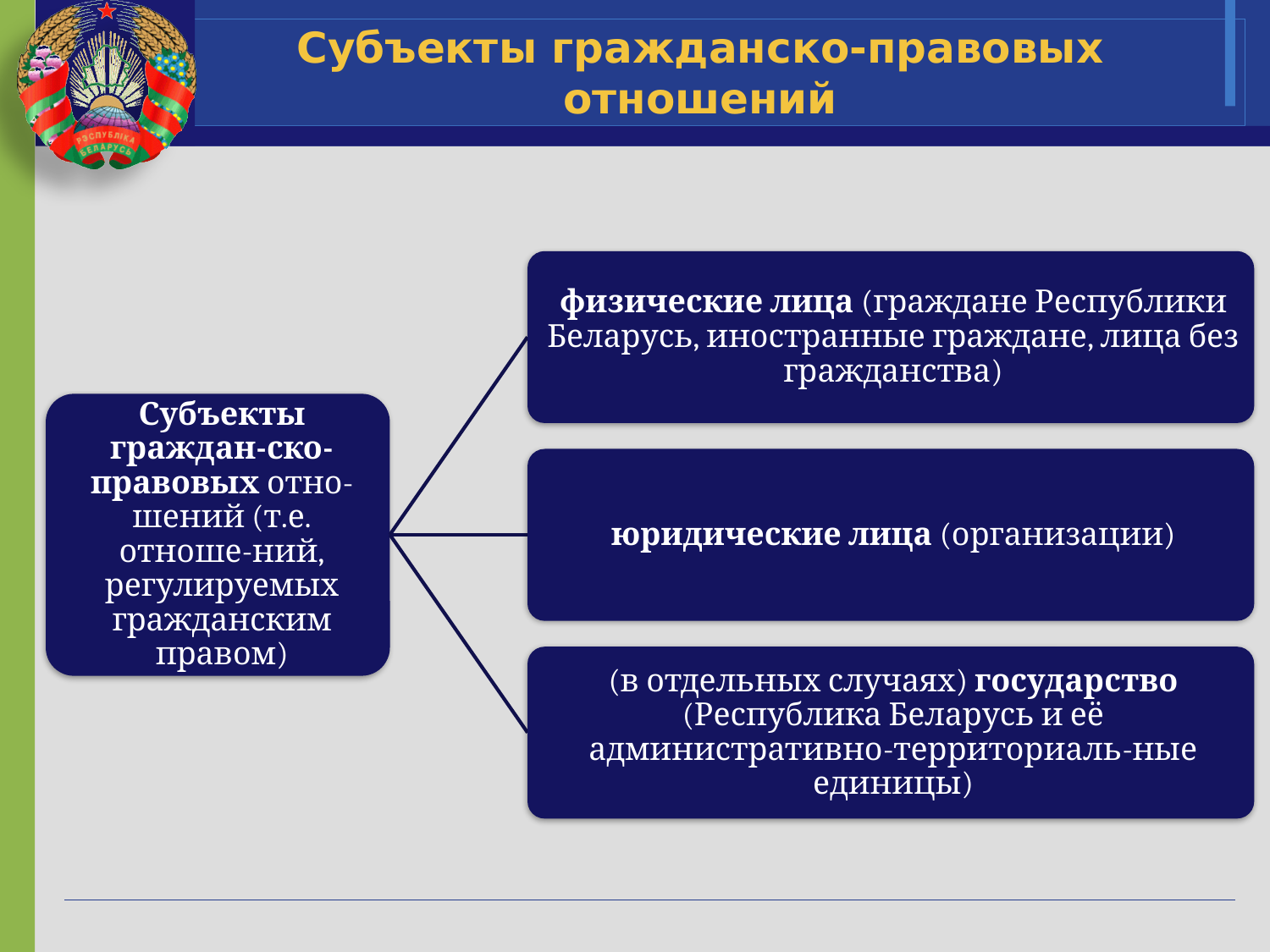

# Субъекты гражданско-правовых отношений
Субъекты граждан-ско-правовых отно-шений (т.е. отноше-ний, регулируемых гражданским правом)

физические лица (граждане Республики Беларусь, иностранные граждане, лица без гражданства)

юридические лица (организации)

(в отдельных случаях) государство (Республика Беларусь и её административно-территориаль-ные единицы)